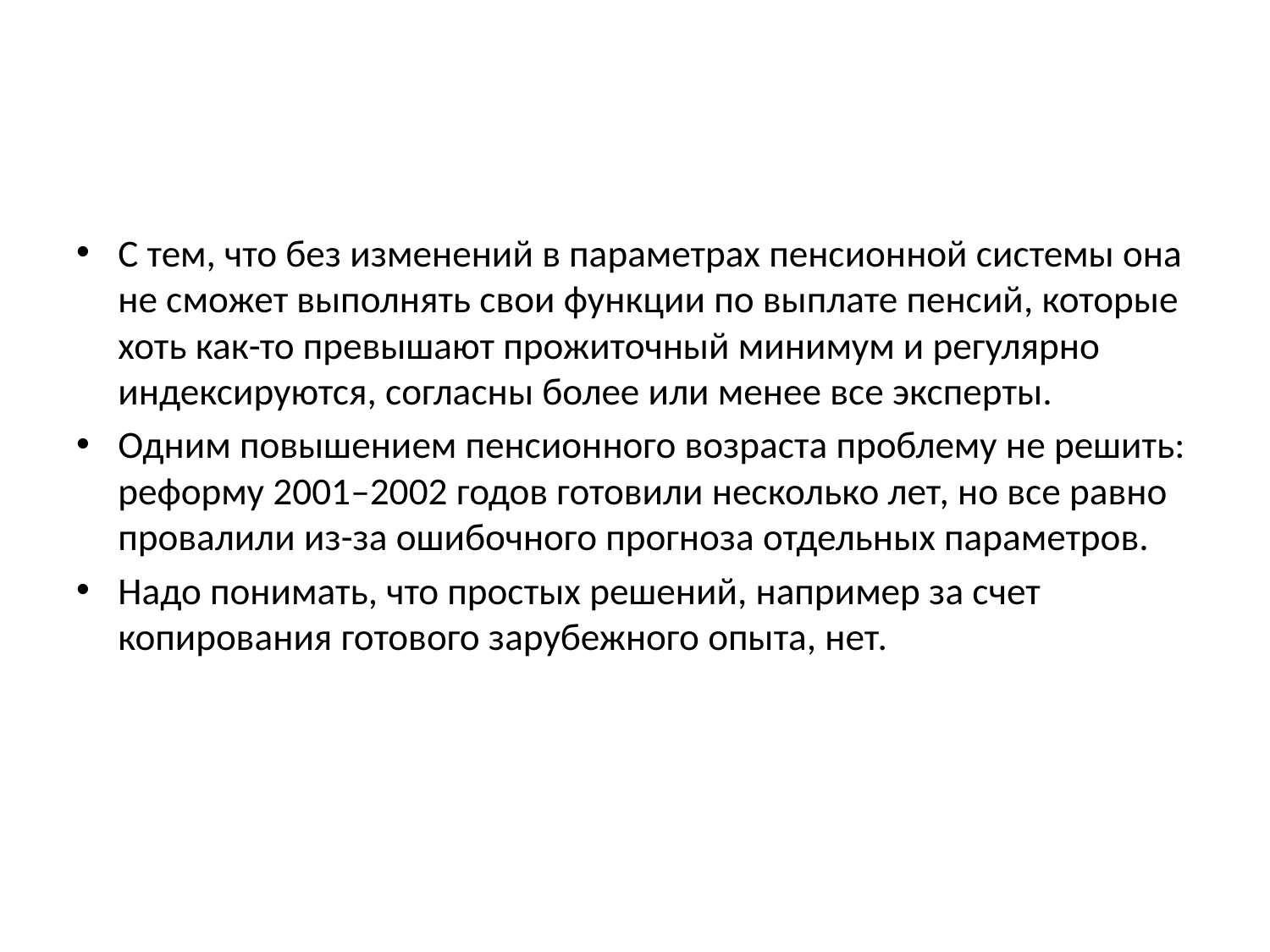

#
С тем, что без изменений в параметрах пенсионной системы она не сможет выполнять свои функции по выплате пенсий, которые хоть как-то превышают прожиточный минимум и регулярно индексируются, согласны более или менее все эксперты.
Одним повышением пенсионного возраста проблему не решить: реформу 2001–2002 годов готовили несколько лет, но все равно провалили из-за ошибочного прогноза отдельных параметров.
Надо понимать, что простых решений, например за счет копирования готового зарубежного опыта, нет.